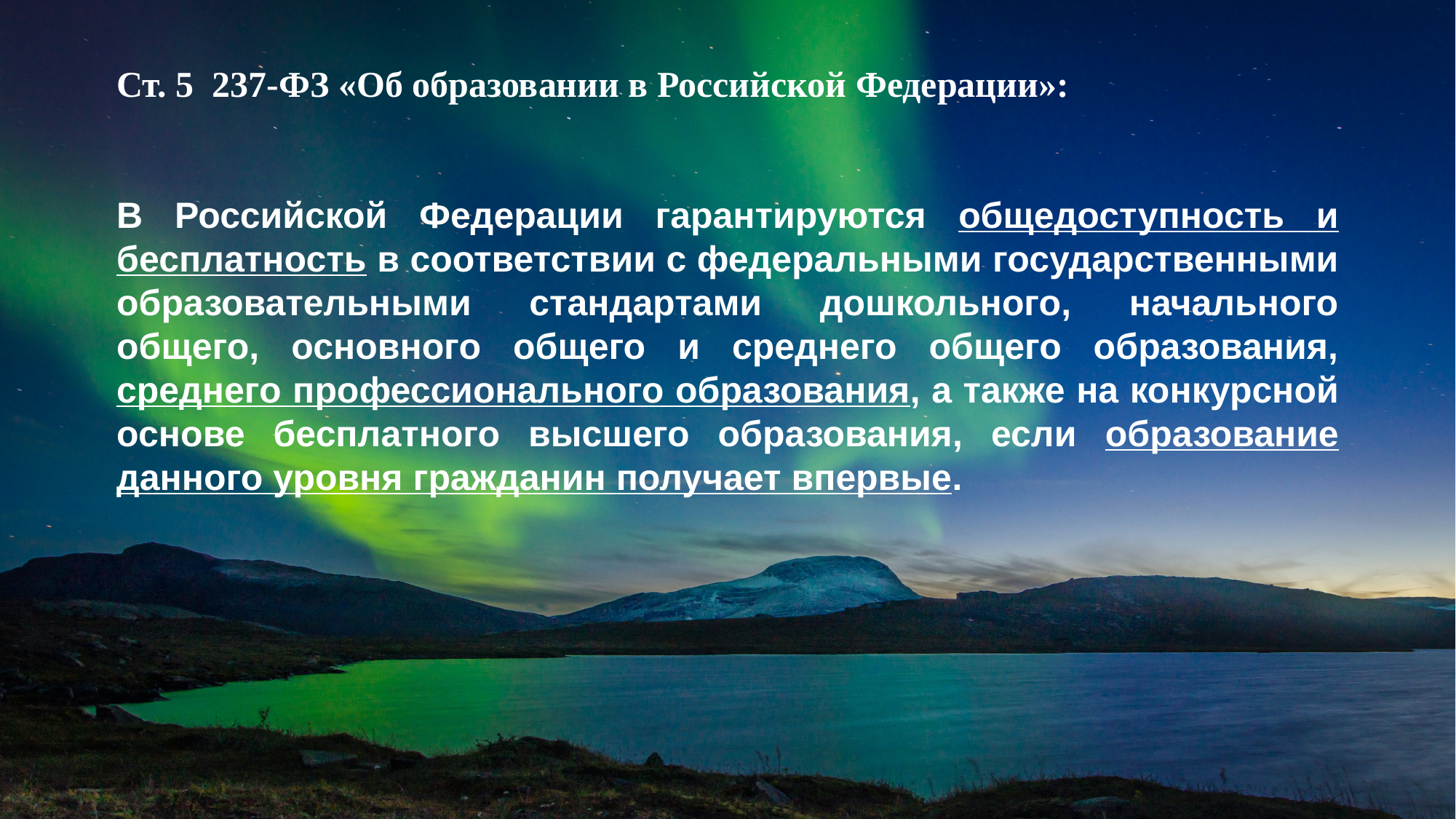

Ст. 5  237-ФЗ «Об образовании в Российской Федерации»:

В Российской Федерации гарантируются общедоступность и бесплатность в соответствии с федеральными государственными образовательными стандартами дошкольного, начального общего, основного общего и среднего общего образования, среднего профессионального образования, а также на конкурсной основе бесплатного высшего образования, если образование данного уровня гражданин получает впервые.